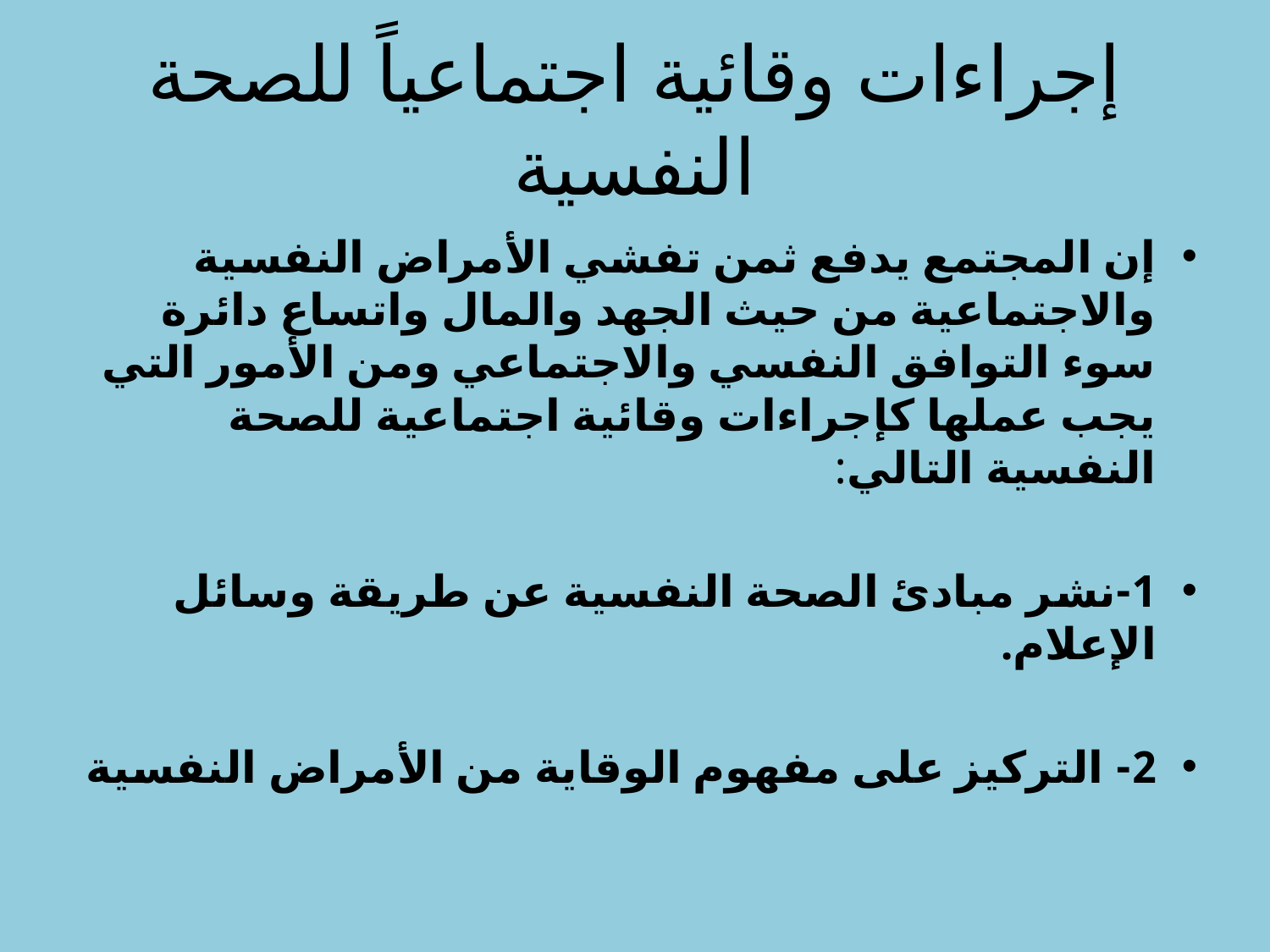

# إجراءات وقائية اجتماعياً للصحة النفسية
إن المجتمع يدفع ثمن تفشي الأمراض النفسية والاجتماعية من حيث الجهد والمال واتساع دائرة سوء التوافق النفسي والاجتماعي ومن الأمور التي يجب عملها كإجراءات وقائية اجتماعية للصحة النفسية التالي:

1-نشر مبادئ الصحة النفسية عن طريقة وسائل الإعلام.

2- التركيز على مفهوم الوقاية من الأمراض النفسية